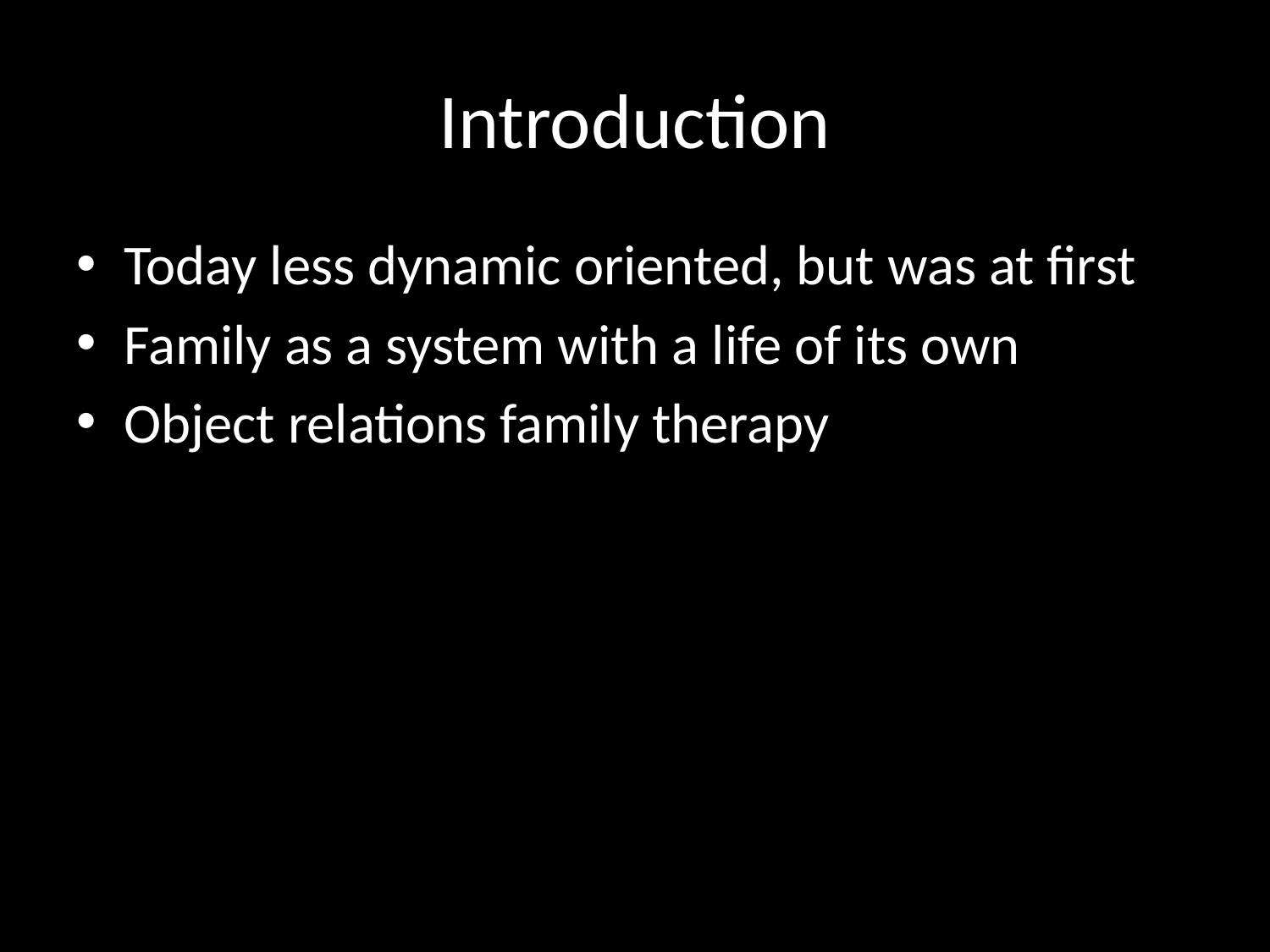

# Introduction
Today less dynamic oriented, but was at first
Family as a system with a life of its own
Object relations family therapy